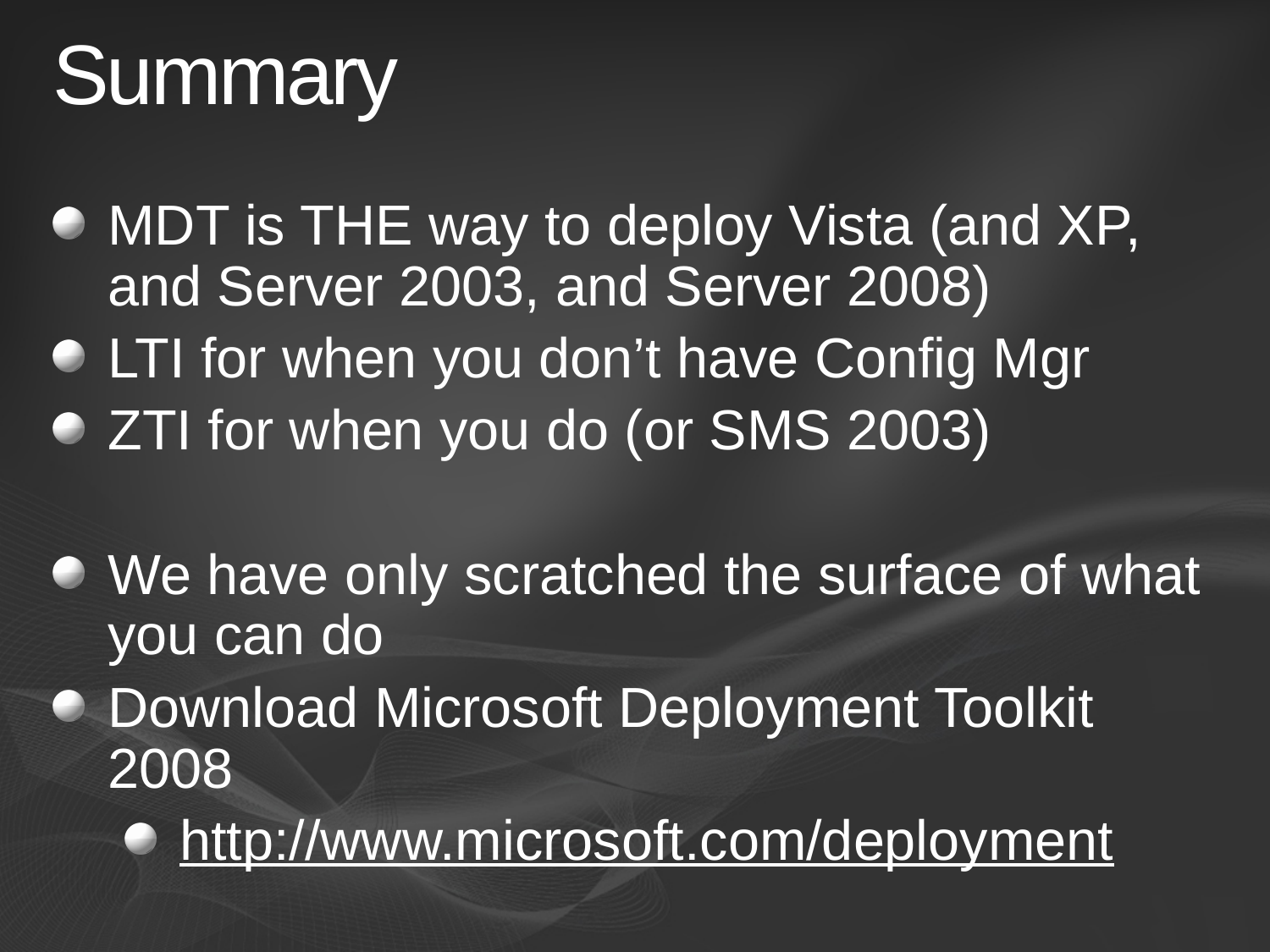

# Summary
MDT is THE way to deploy Vista (and XP, and Server 2003, and Server 2008)
LTI for when you don’t have Config Mgr
ZTI for when you do (or SMS 2003)

We have only scratched the surface of what you can do
Download Microsoft Deployment Toolkit 2008
http://www.microsoft.com/deployment